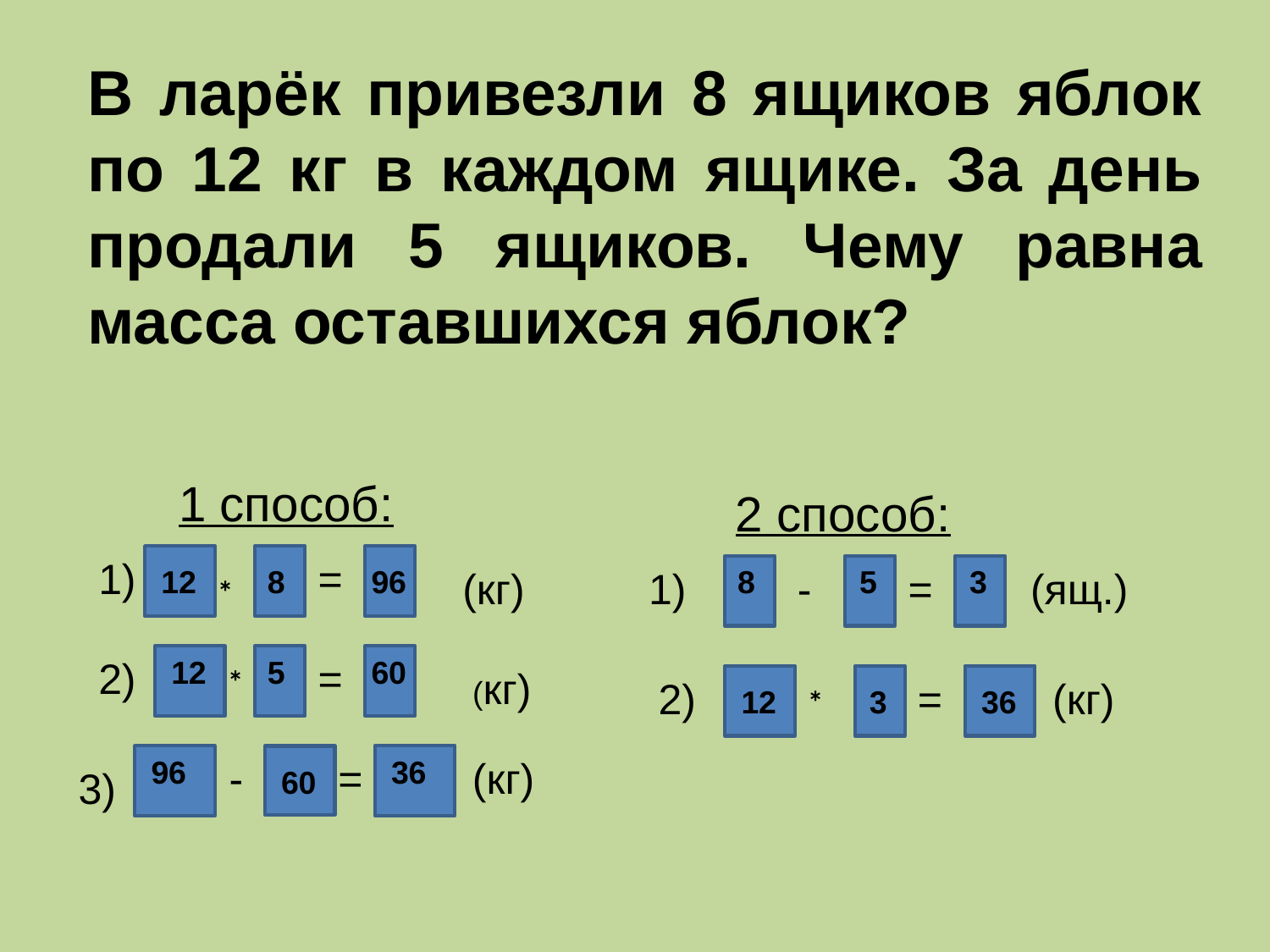

В ларёк привезли 8 ящиков яблок по 12 кг в каждом ящике. За день продали 5 ящиков. Чему равна масса оставшихся яблок?
   1 способ:

2 способ:
1)

=

12
8
96
(кг)
1)

8
-

5
=

3
(ящ.)
*
2)

12

5
=
60

*
(кг)
2)

=

(кг)
12
*
3
36

96
-

=

36
(кг)
3)
60